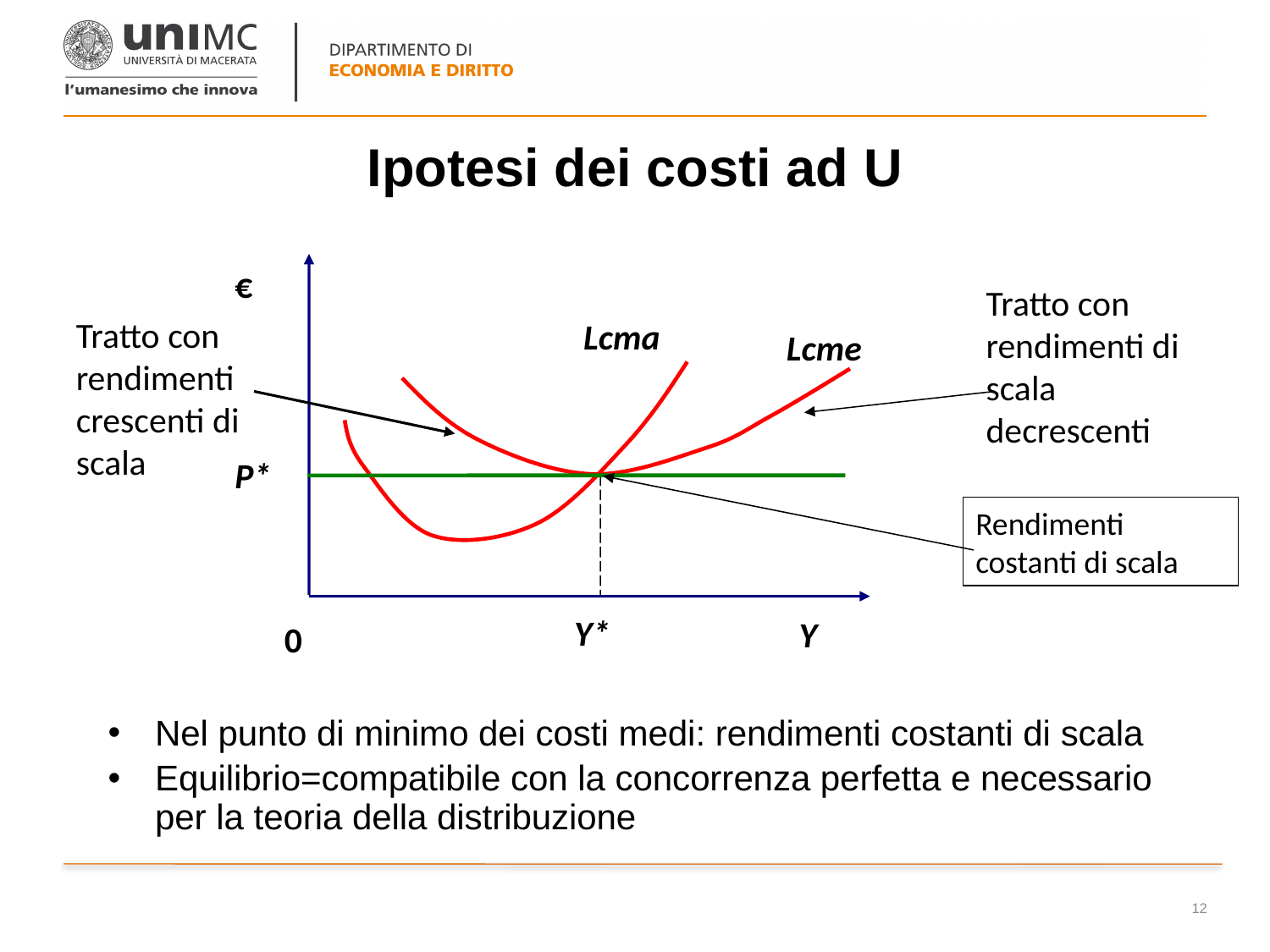

# Ipotesi dei costi ad U

€
Lcma
Lcme

P*

Y*
Y
0
Tratto con rendimenti di scala decrescenti

Tratto con rendimenti crescenti di scala

Rendimenti costanti di scala
Nel punto di minimo dei costi medi: rendimenti costanti di scala
Equilibrio=compatibile con la concorrenza perfetta e necessario per la teoria della distribuzione
12